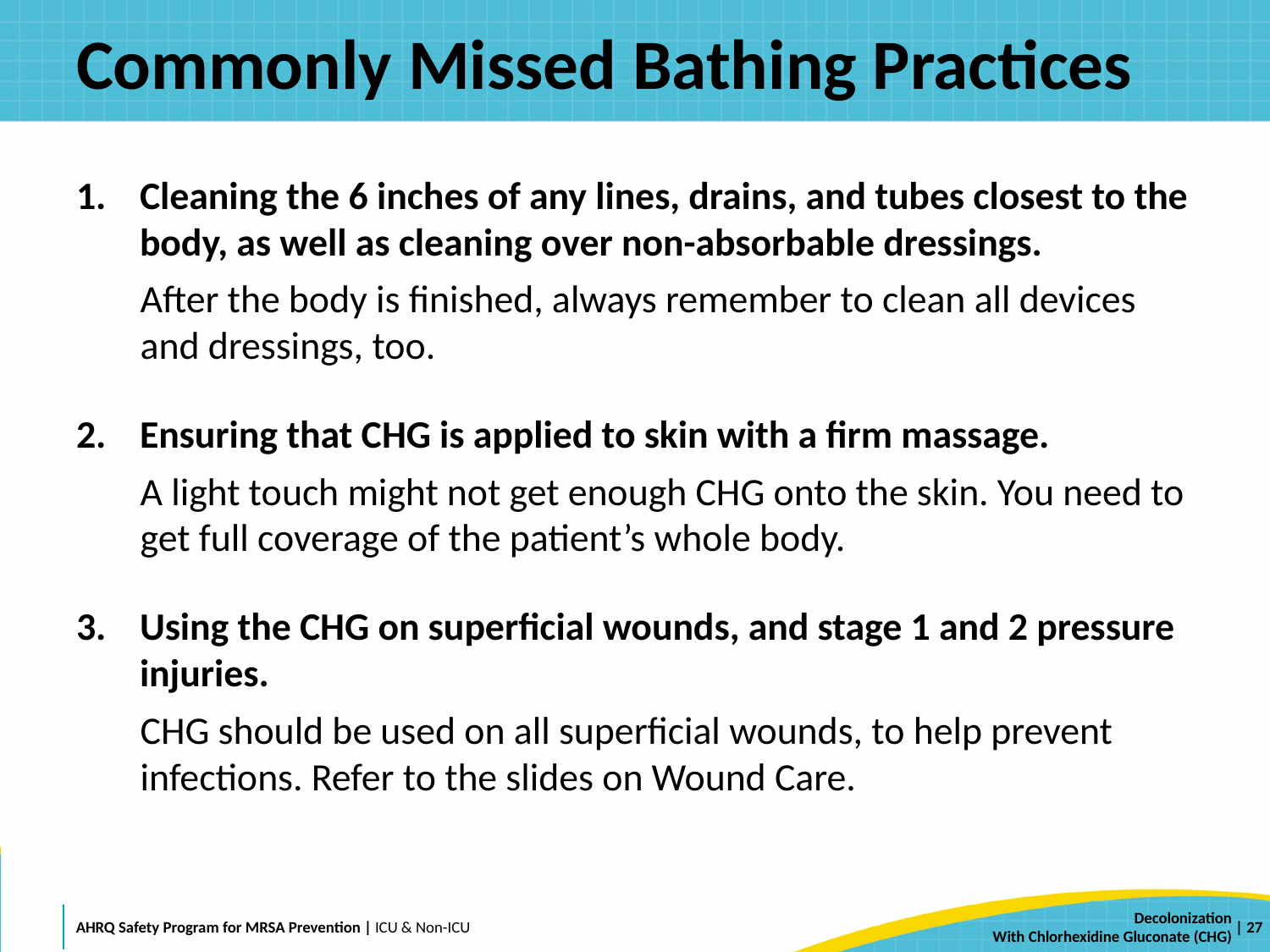

# Commonly Missed Bathing Practices
Cleaning the 6 inches of any lines, drains, and tubes closest to the body, as well as cleaning over non-absorbable dressings.
After the body is finished, always remember to clean all devices and dressings, too.
Ensuring that CHG is applied to skin with a firm massage.
A light touch might not get enough CHG onto the skin. You need to get full coverage of the patient’s whole body.
Using the CHG on superficial wounds, and stage 1 and 2 pressure injuries.
CHG should be used on all superficial wounds, to help prevent infections. Refer to the slides on Wound Care.
 | 27